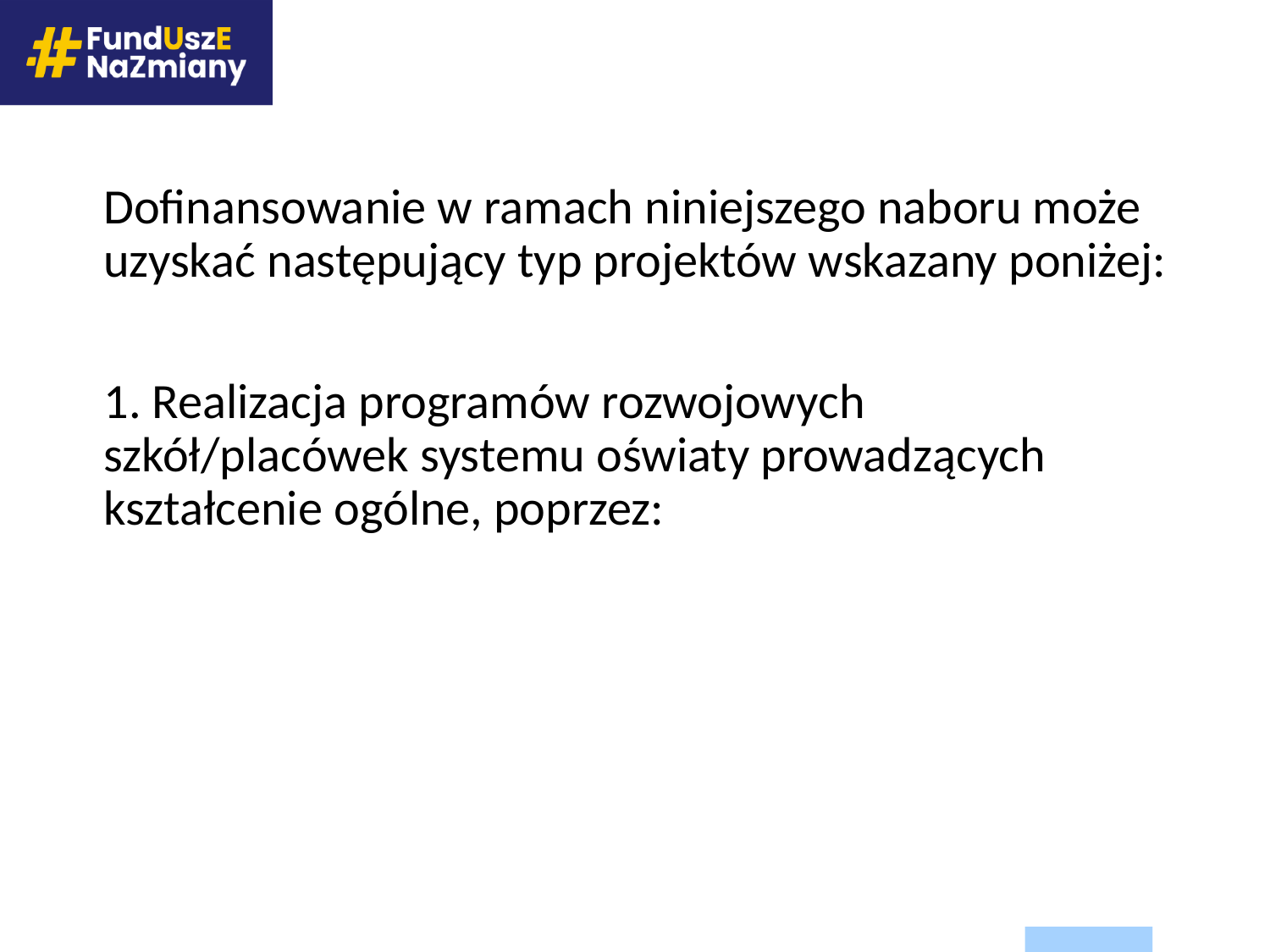

Dofinansowanie w ramach niniejszego naboru może uzyskać następujący typ projektów wskazany poniżej:

1. Realizacja programów rozwojowych szkół/placówek systemu oświaty prowadzących kształcenie ogólne, poprzez: